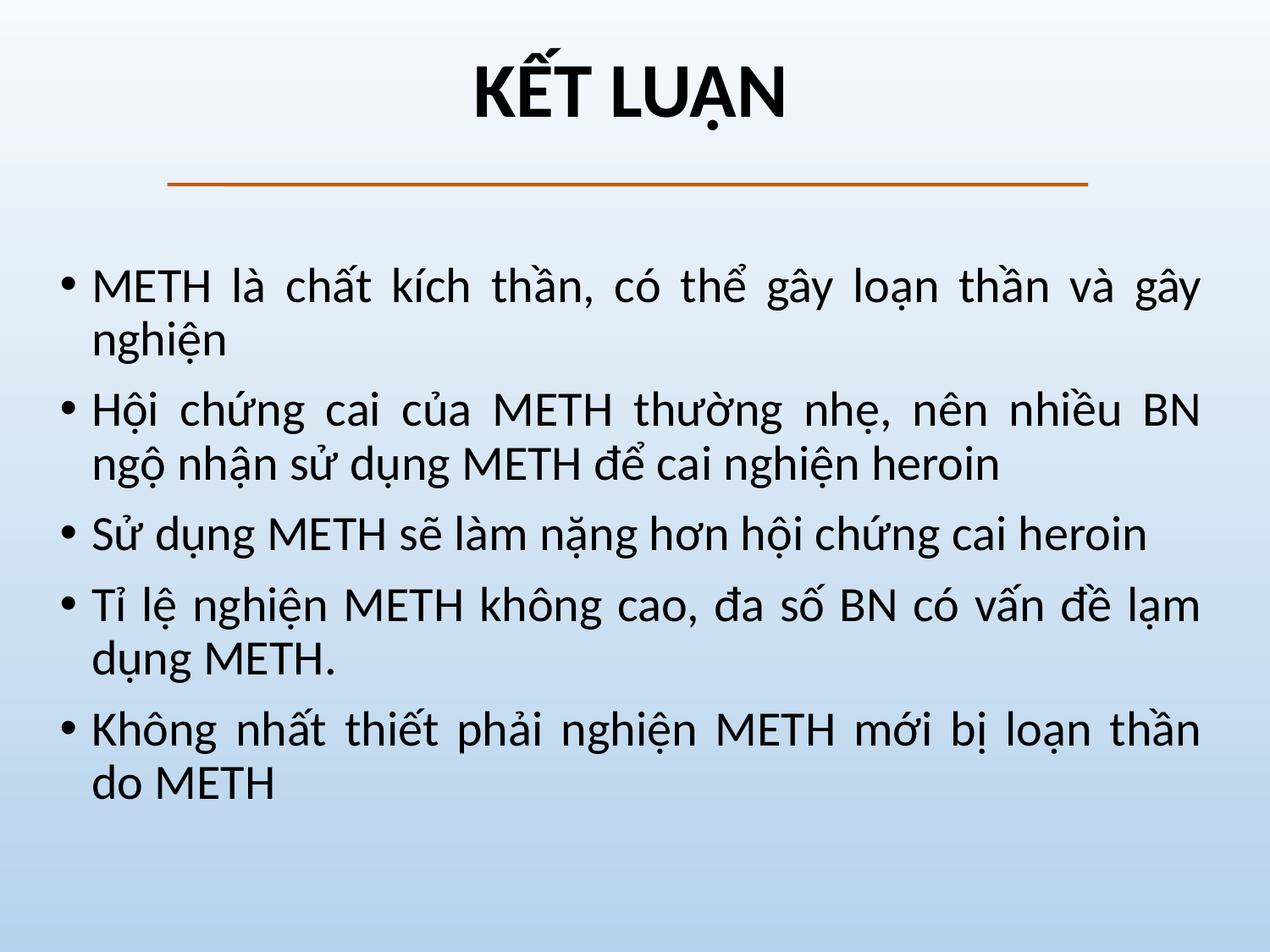

# KẾT LUẬN
METH là chất kích thần, có thể gây loạn thần và gây nghiện
Hội chứng cai của METH thường nhẹ, nên nhiều BN ngộ nhận sử dụng METH để cai nghiện heroin
Sử dụng METH sẽ làm nặng hơn hội chứng cai heroin
Tỉ lệ nghiện METH không cao, đa số BN có vấn đề lạm dụng METH.
Không nhất thiết phải nghiện METH mới bị loạn thần do METH